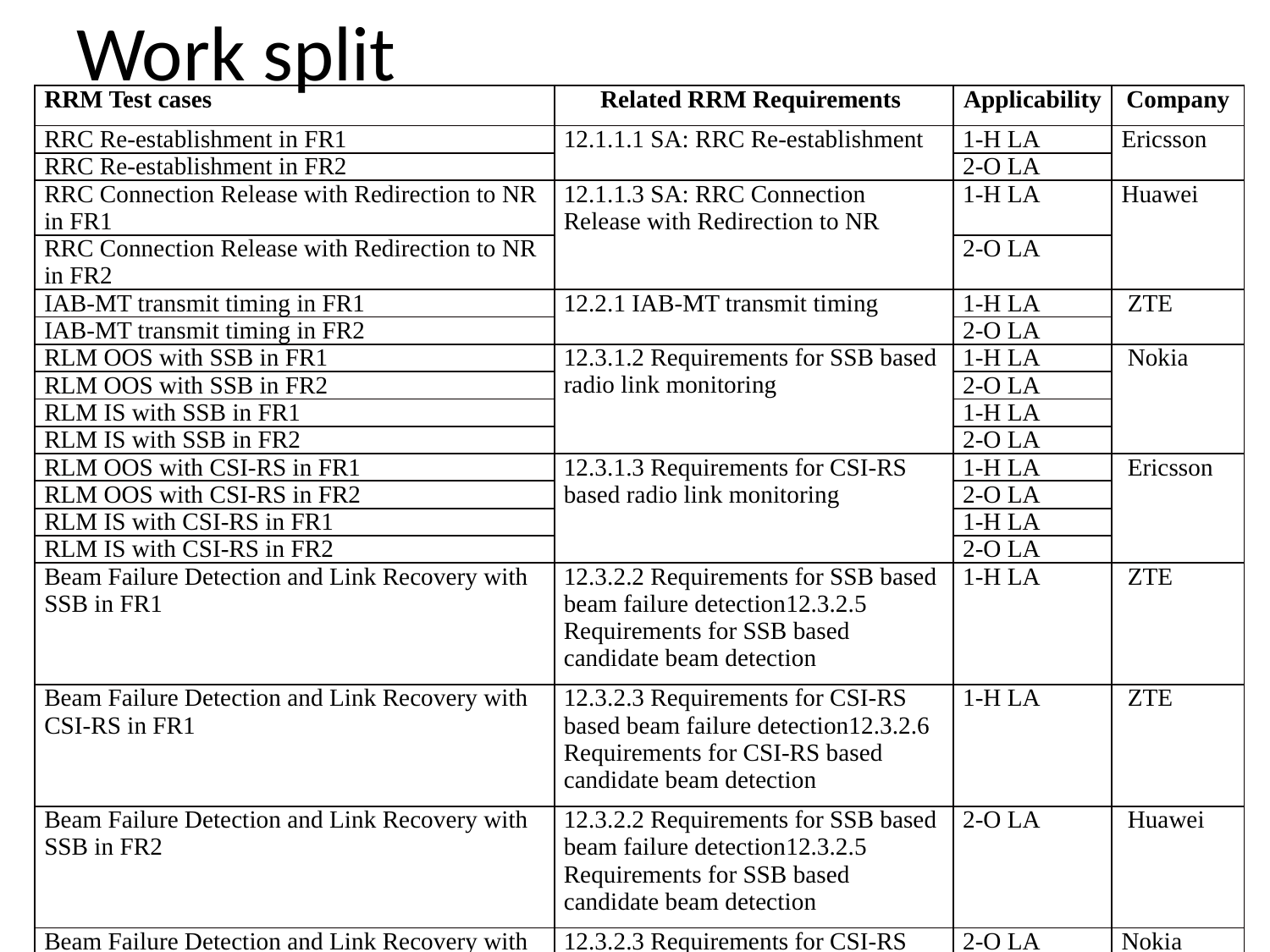

# Work split
| RRM Test cases | Related RRM Requirements | Applicability | Company |
| --- | --- | --- | --- |
| RRC Re-establishment in FR1 | 12.1.1.1 SA: RRC Re-establishment | 1-H LA | Ericsson |
| RRC Re-establishment in FR2 |  | 2-O LA |  |
| RRC Connection Release with Redirection to NR in FR1 | 12.1.1.3 SA: RRC Connection Release with Redirection to NR | 1-H LA | Huawei |
| RRC Connection Release with Redirection to NR in FR2 |  | 2-O LA |  |
| IAB-MT transmit timing in FR1 | 12.2.1 IAB-MT transmit timing | 1-H LA | ZTE |
| IAB-MT transmit timing in FR2 |  | 2-O LA |  |
| RLM OOS with SSB in FR1 | 12.3.1.2 Requirements for SSB based radio link monitoring | 1-H LA | Nokia |
| RLM OOS with SSB in FR2 |  | 2-O LA |  |
| RLM IS with SSB in FR1 |  | 1-H LA |  |
| RLM IS with SSB in FR2 |  | 2-O LA |  |
| RLM OOS with CSI-RS in FR1 | 12.3.1.3 Requirements for CSI-RS based radio link monitoring | 1-H LA | Ericsson |
| RLM OOS with CSI-RS in FR2 |  | 2-O LA |  |
| RLM IS with CSI-RS in FR1 |  | 1-H LA |  |
| RLM IS with CSI-RS in FR2 |  | 2-O LA |  |
| Beam Failure Detection and Link Recovery with SSB in FR1 | 12.3.2.2 Requirements for SSB based beam failure detection12.3.2.5 Requirements for SSB based candidate beam detection | 1-H LA | ZTE |
| Beam Failure Detection and Link Recovery with CSI-RS in FR1 | 12.3.2.3 Requirements for CSI-RS based beam failure detection12.3.2.6 Requirements for CSI-RS based candidate beam detection | 1-H LA | ZTE |
| Beam Failure Detection and Link Recovery with SSB in FR2 | 12.3.2.2 Requirements for SSB based beam failure detection12.3.2.5 Requirements for SSB based candidate beam detection | 2-O LA | Huawei |
| Beam Failure Detection and Link Recovery with CSI-RS in FR2 | 12.3.2.3 Requirements for CSI-RS based beam failure detection12.3.2.6 Requirements for CSI-RS based candidate beam detection | 2-O LA | Nokia |